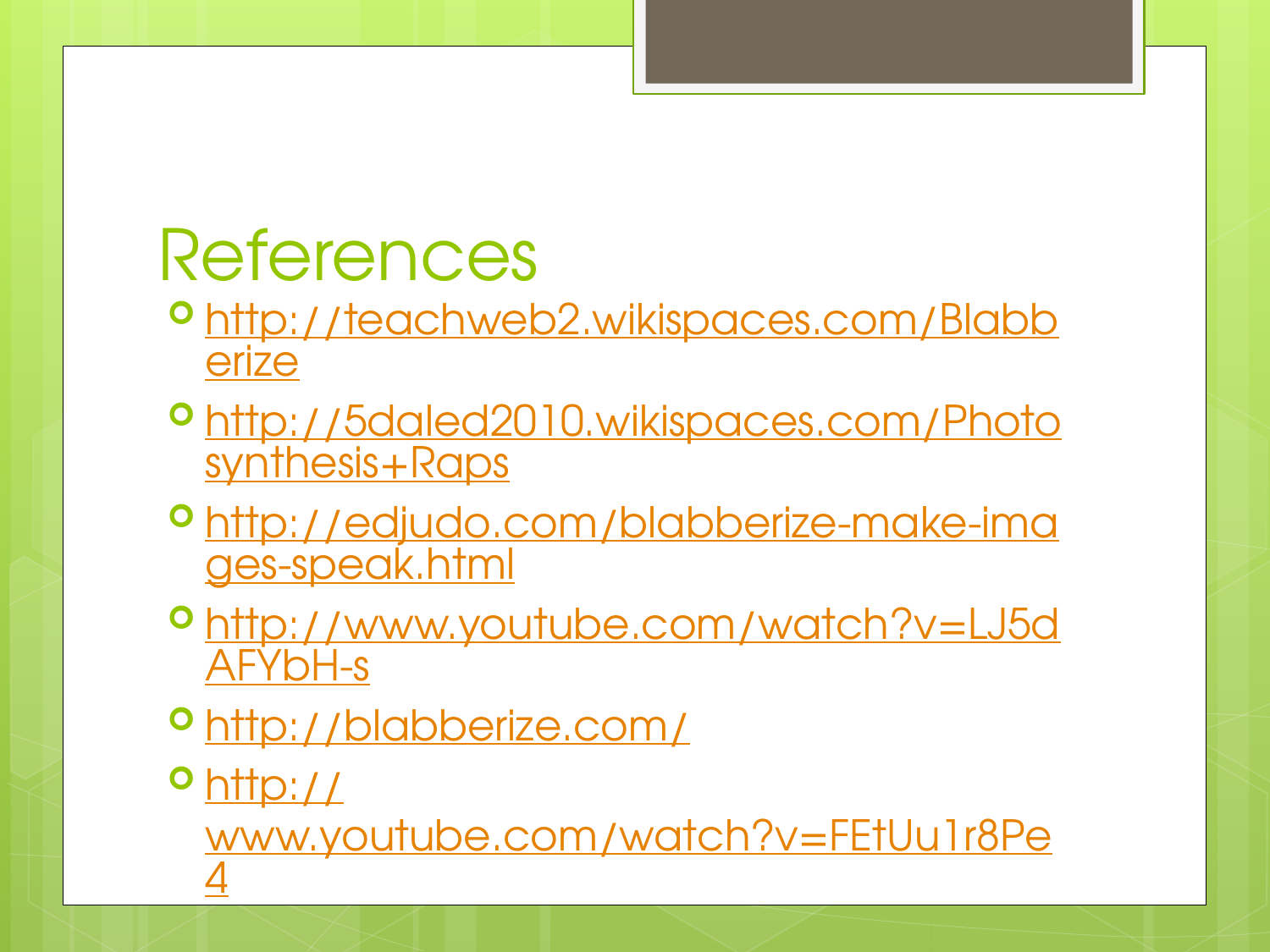

# References
http://teachweb2.wikispaces.com/Blabberize
http://5daled2010.wikispaces.com/Photosynthesis+Raps
http://edjudo.com/blabberize-make-images-speak.html
http://www.youtube.com/watch?v=LJ5dAFYbH-s
http://blabberize.com/
http://www.youtube.com/watch?v=FEtUu1r8Pe4